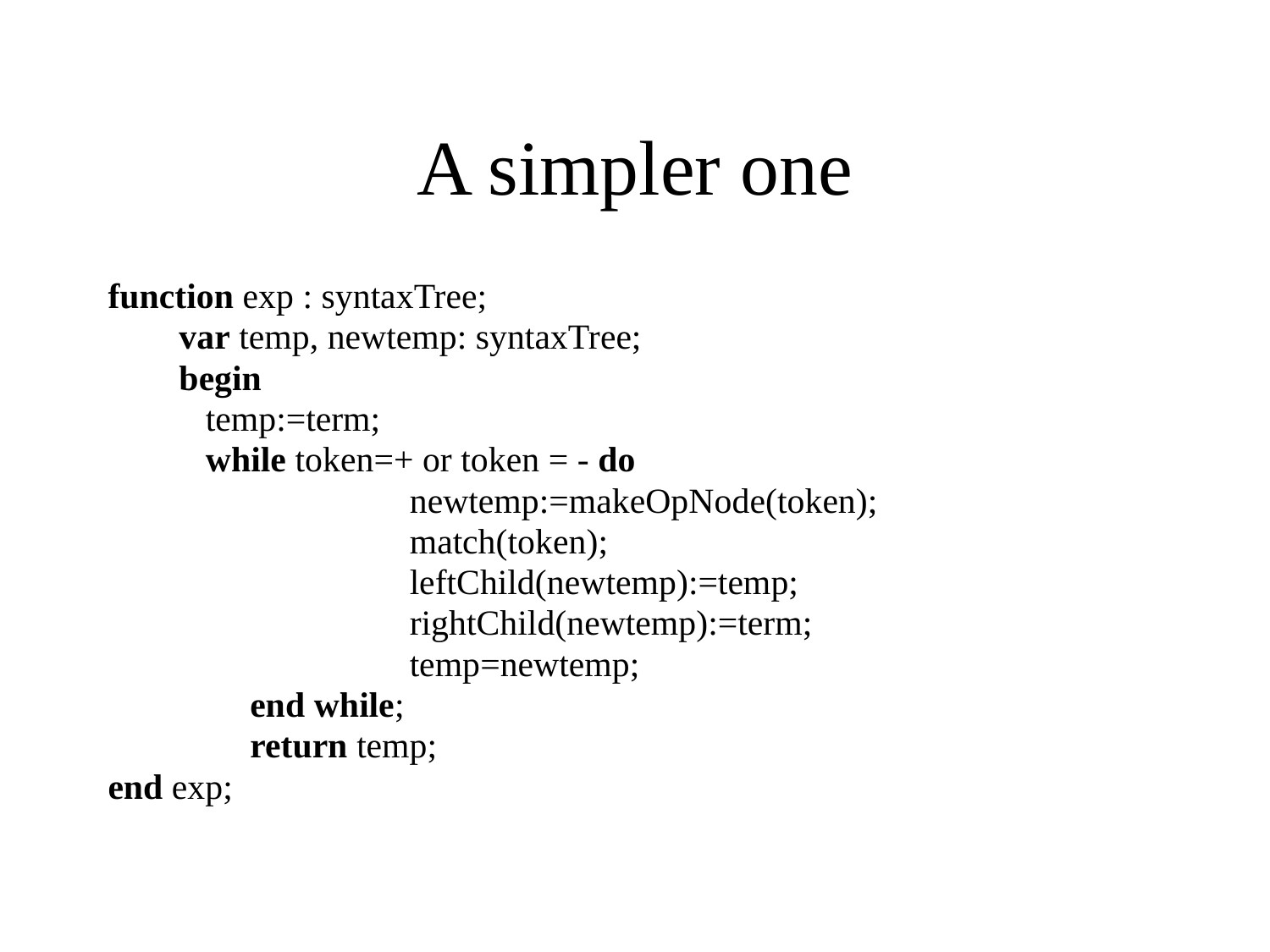

# A simpler one
function exp : syntaxTree;
        var temp, newtemp: syntaxTree;
        begin
           temp:=term;
           while token=+ or token = - do
   			newtemp:=makeOpNode(token);
   			match(token);
   			leftChild(newtemp):=temp;
   			rightChild(newtemp):=term;
   			temp=newtemp;
                end while;
                return temp;
end exp;